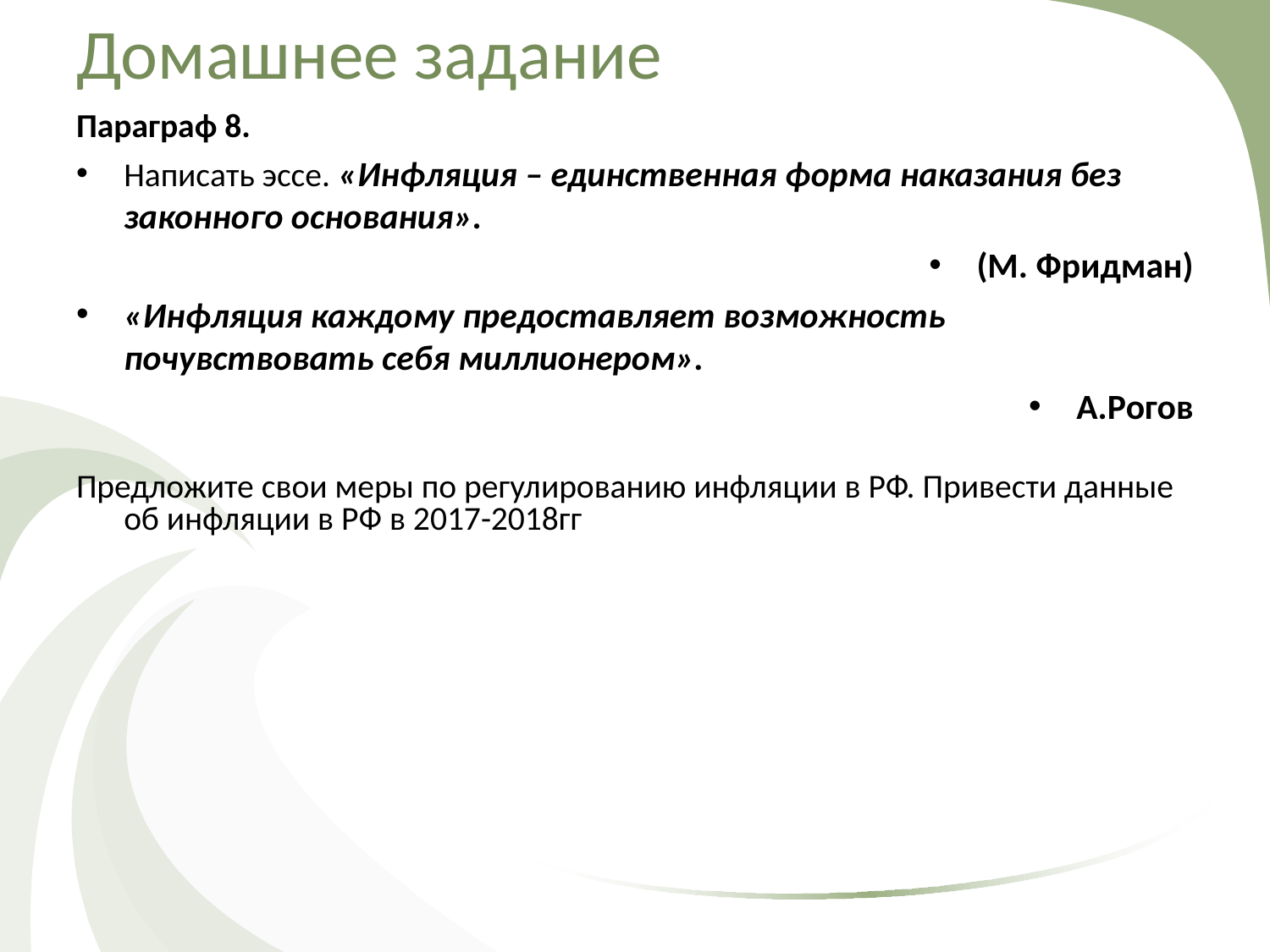

# Домашнее задание
Параграф 8.
Написать эссе. «Инфляция – единственная форма наказания без законного основания».
(М. Фридман)
«Инфляция каждому предоставляет возможность почувствовать себя миллионером».
А.Рогов

Предложите свои меры по регулированию инфляции в РФ. Привести данные об инфляции в РФ в 2017-2018гг